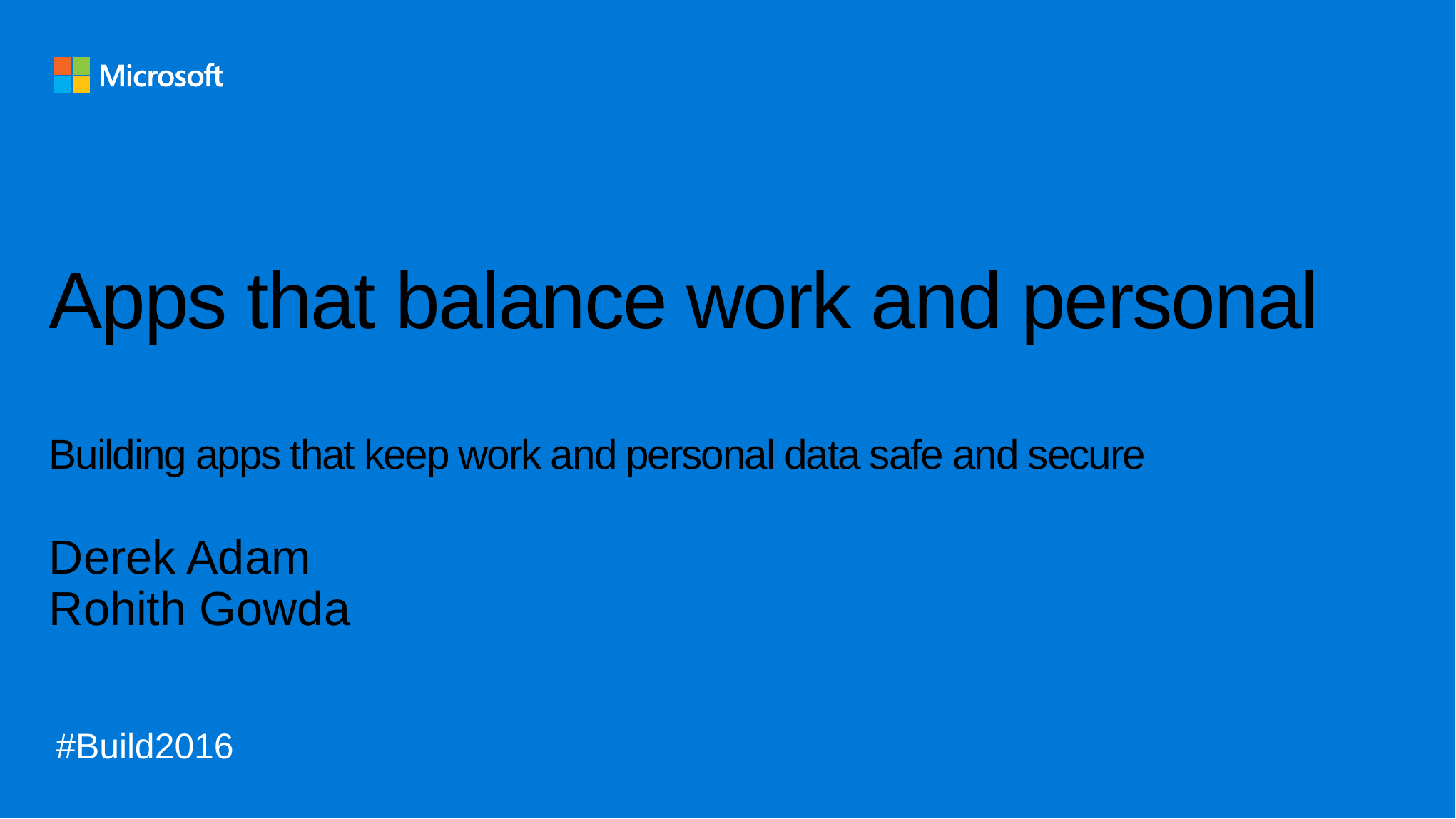

# Apps that balance work and personal Building apps that keep work and personal data safe and secure

Derek Adam
Rohith Gowda